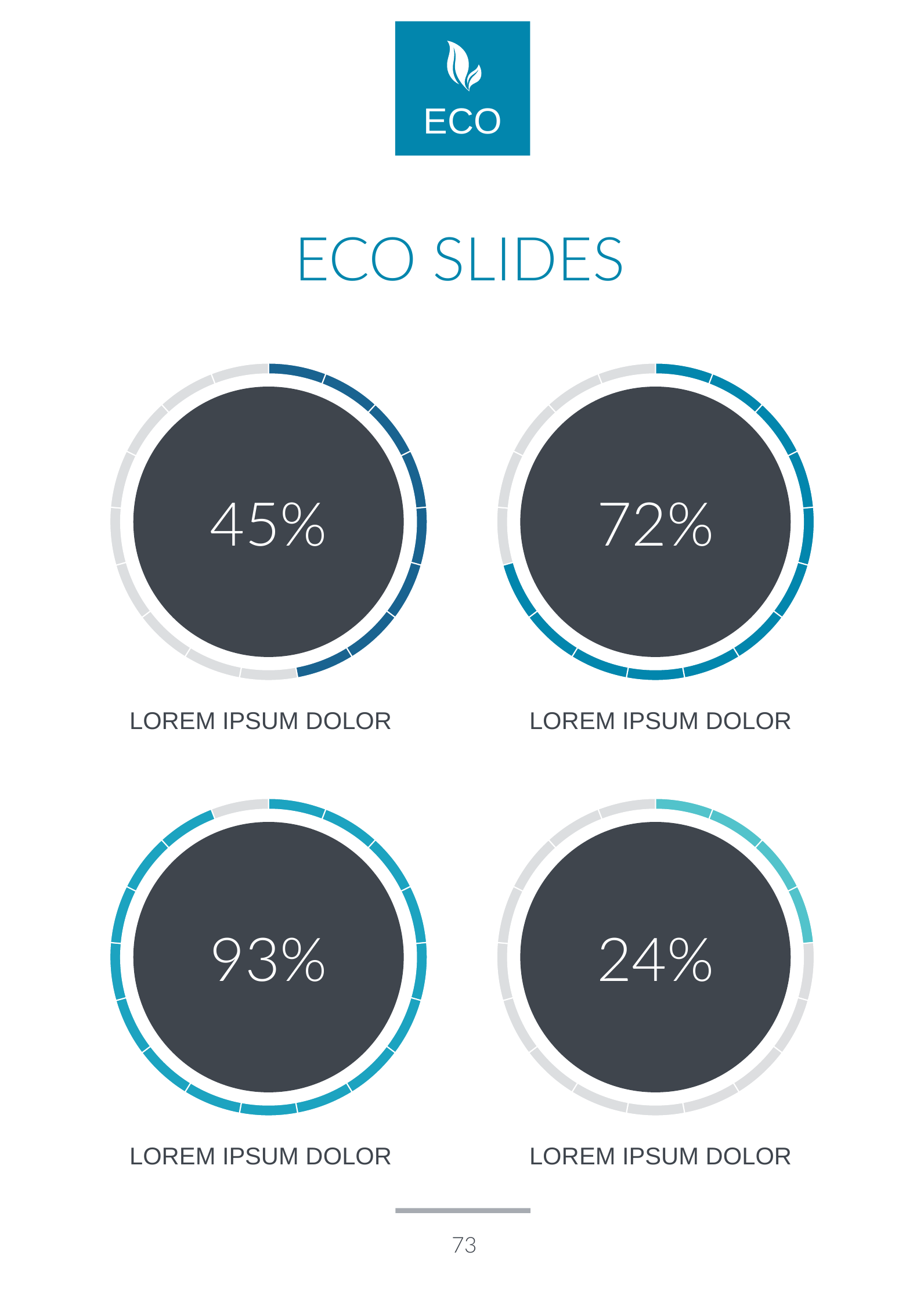

# ECO SLIDES

### Chart:

| Category | Region 1 |
|---|---|
| April | 1.0 |
| Untitled 1 | 1.0 |
| Untitled 6 | 1.0 |
| Untitled 5 | 1.0 |
| Untitled 4 | 1.0 |
| Untitled 3 | 1.0 |
| Untitled 2 | 1.0 |
| May | 1.0 |
| Untitled 7 | 1.0 |
| Untitled 10 | 1.0 |
| Untitled 9 | 1.0 |
| Untitled 8 | 1.0 |
| Untitled 15 | 1.0 |
| Untitled 14 | 1.0 |
| Untitled 13 | 1.0 |
| Untitled 12 | 1.0 |
| Untitled 11 | 1.0 |

45%
Lorem ipsum dolor

### Chart:

| Category | Region 1 |
|---|---|
| April | 1.0 |
| Untitled 1 | 1.0 |
| Untitled 6 | 1.0 |
| Untitled 5 | 1.0 |
| Untitled 4 | 1.0 |
| Untitled 3 | 1.0 |
| Untitled 2 | 1.0 |
| May | 1.0 |
| Untitled 7 | 1.0 |
| Untitled 10 | 1.0 |
| Untitled 9 | 1.0 |
| Untitled 8 | 1.0 |
| Untitled 15 | 1.0 |
| Untitled 14 | 1.0 |
| Untitled 13 | 1.0 |
| Untitled 12 | 1.0 |
| Untitled 11 | 1.0 |

72%
Lorem ipsum dolor

### Chart:

| Category | Region 1 |
|---|---|
| April | 1.0 |
| Untitled 1 | 1.0 |
| Untitled 6 | 1.0 |
| Untitled 5 | 1.0 |
| Untitled 4 | 1.0 |
| Untitled 3 | 1.0 |
| Untitled 2 | 1.0 |
| May | 1.0 |
| Untitled 7 | 1.0 |
| Untitled 10 | 1.0 |
| Untitled 9 | 1.0 |
| Untitled 8 | 1.0 |
| Untitled 15 | 1.0 |
| Untitled 14 | 1.0 |
| Untitled 13 | 1.0 |
| Untitled 12 | 1.0 |
| Untitled 11 | 1.0 |

### Chart:

| Category | Region 1 |
|---|---|
| April | 1.0 |
| Untitled 1 | 1.0 |
| Untitled 6 | 1.0 |
| Untitled 5 | 1.0 |
| Untitled 4 | 1.0 |
| Untitled 3 | 1.0 |
| Untitled 2 | 1.0 |
| May | 1.0 |
| Untitled 7 | 1.0 |
| Untitled 10 | 1.0 |
| Untitled 9 | 1.0 |
| Untitled 8 | 1.0 |
| Untitled 15 | 1.0 |
| Untitled 14 | 1.0 |
| Untitled 13 | 1.0 |
| Untitled 12 | 1.0 |
| Untitled 11 | 1.0 |

93%
24%
Lorem ipsum dolor
Lorem ipsum dolor
73